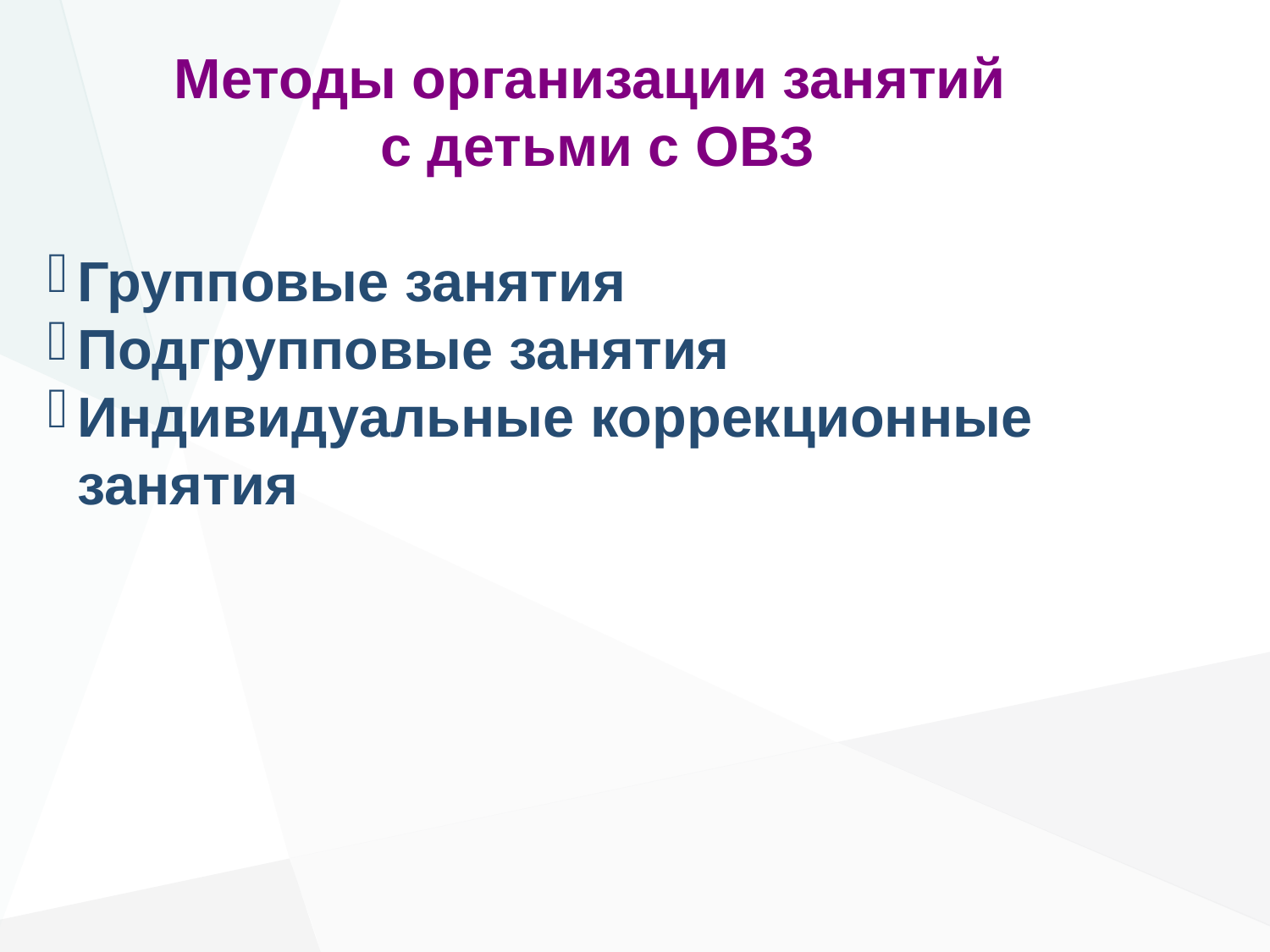

Методы организации занятий
с детьми с ОВЗ

Групповые занятия
Подгрупповые занятия
Индивидуальные коррекционные      занятия